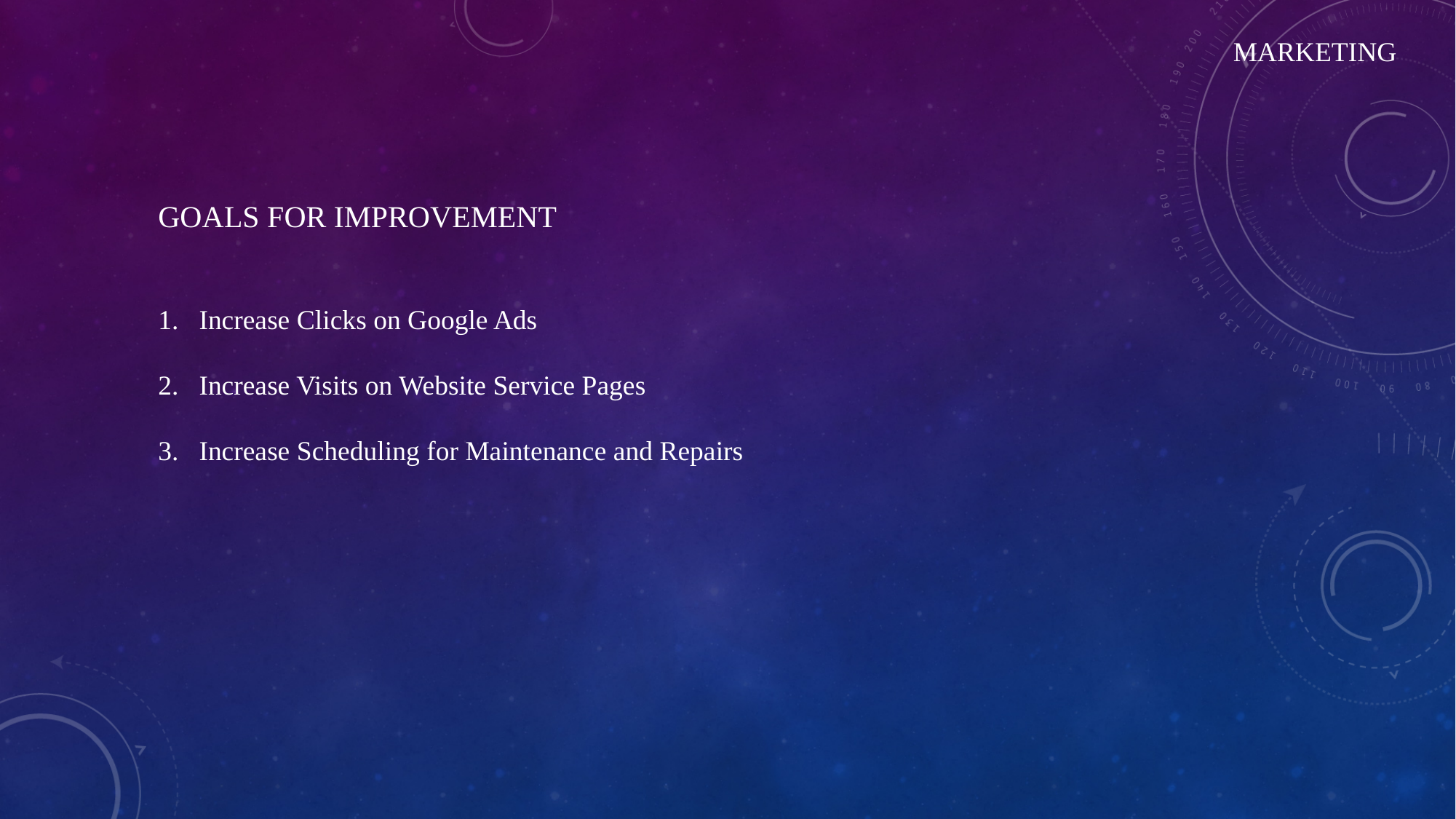

MARKETING
GOALS FOR IMPROVEMENT

Increase Clicks on Google Ads
Increase Visits on Website Service Pages
Increase Scheduling for Maintenance and Repairs